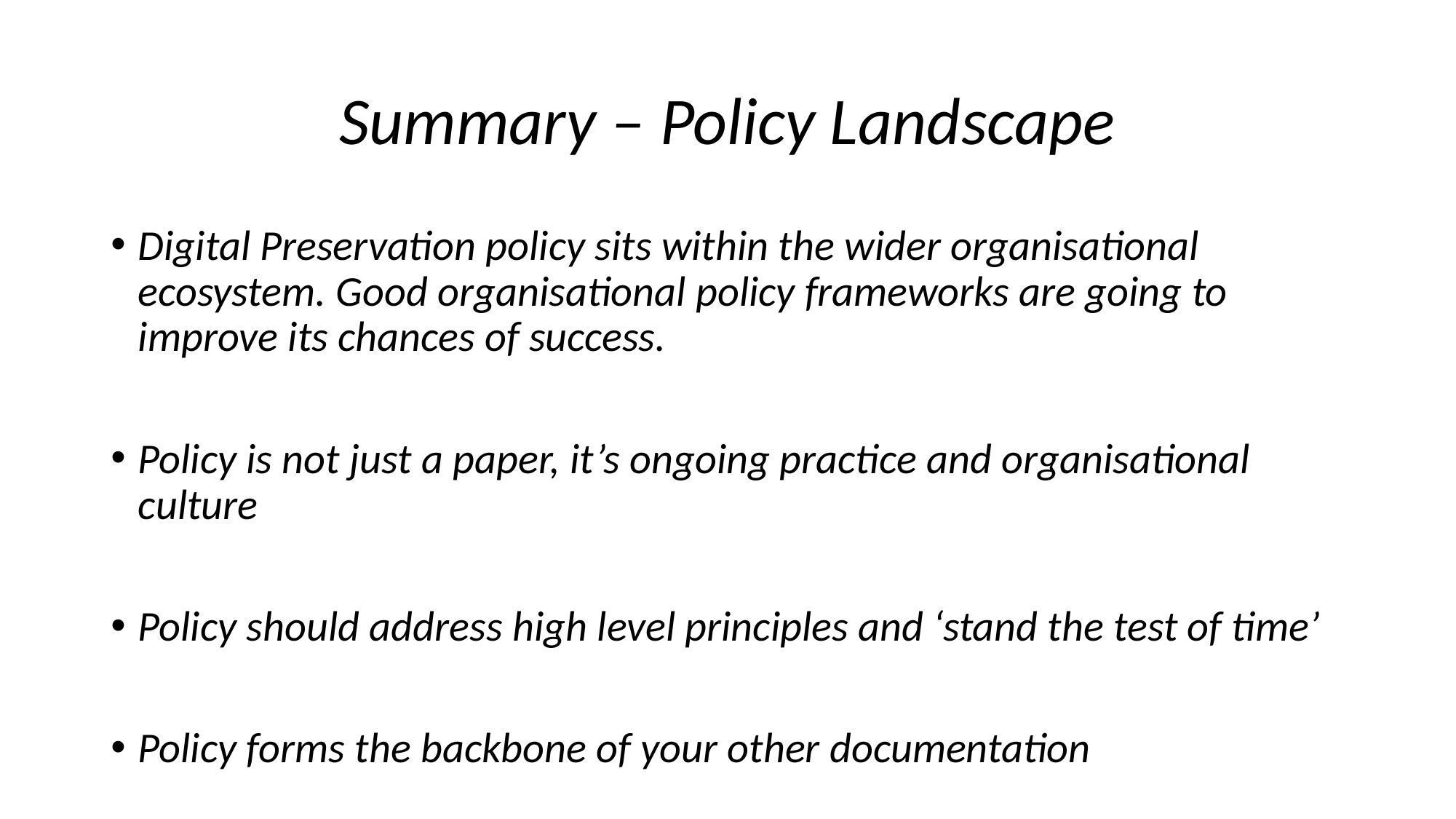

# Summary – Policy Landscape
Digital Preservation policy sits within the wider organisational ecosystem. Good organisational policy frameworks are going to improve its chances of success.

Policy is not just a paper, it’s ongoing practice and organisational culture

Policy should address high level principles and ‘stand the test of time’

Policy forms the backbone of your other documentation